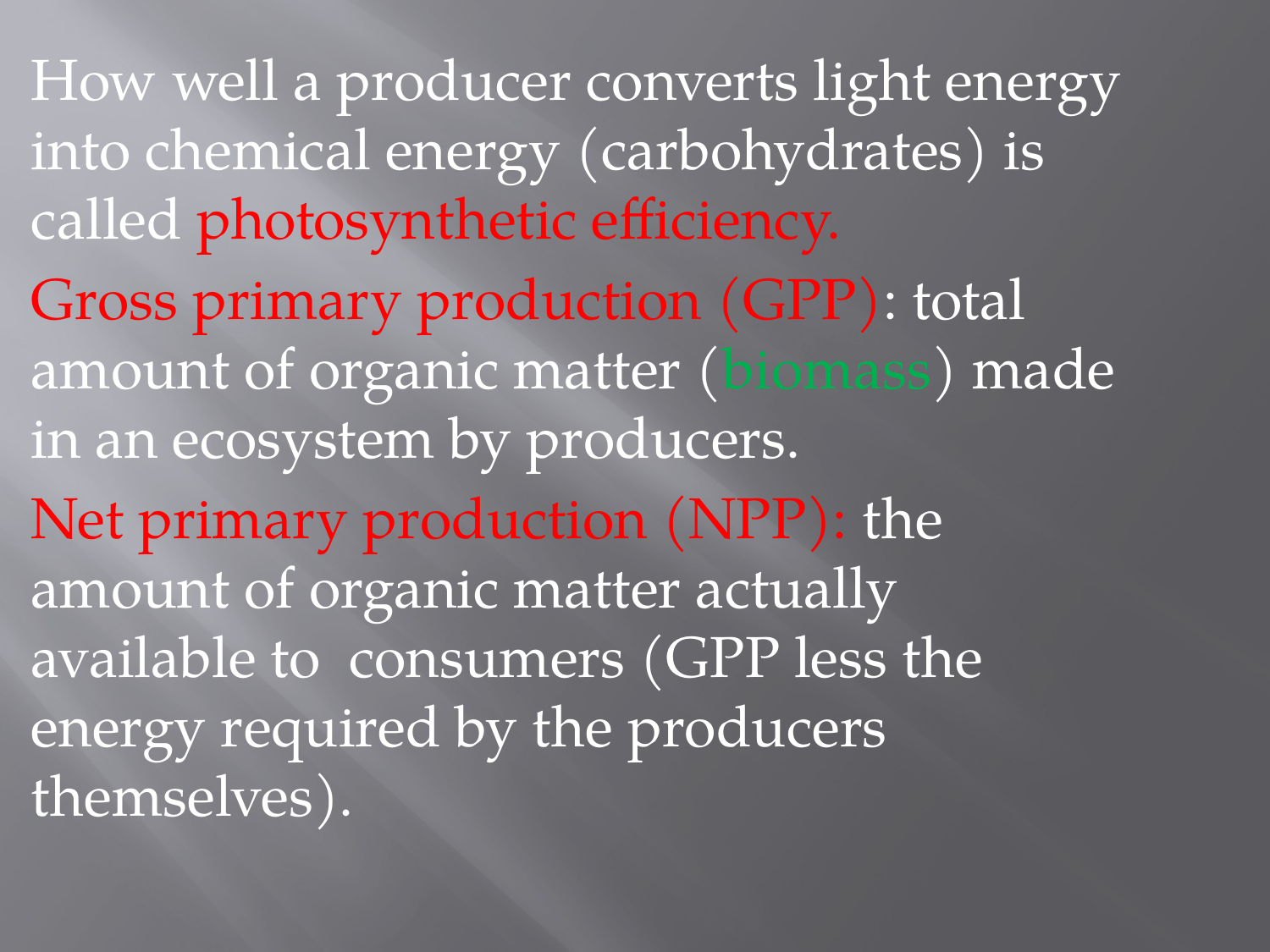

How well a producer converts light energy into chemical energy (carbohydrates) is called photosynthetic efficiency.
Gross primary production (GPP): total amount of organic matter (biomass) made in an ecosystem by producers.
Net primary production (NPP): the amount of organic matter actually available to  consumers (GPP less the energy required by the producers themselves).